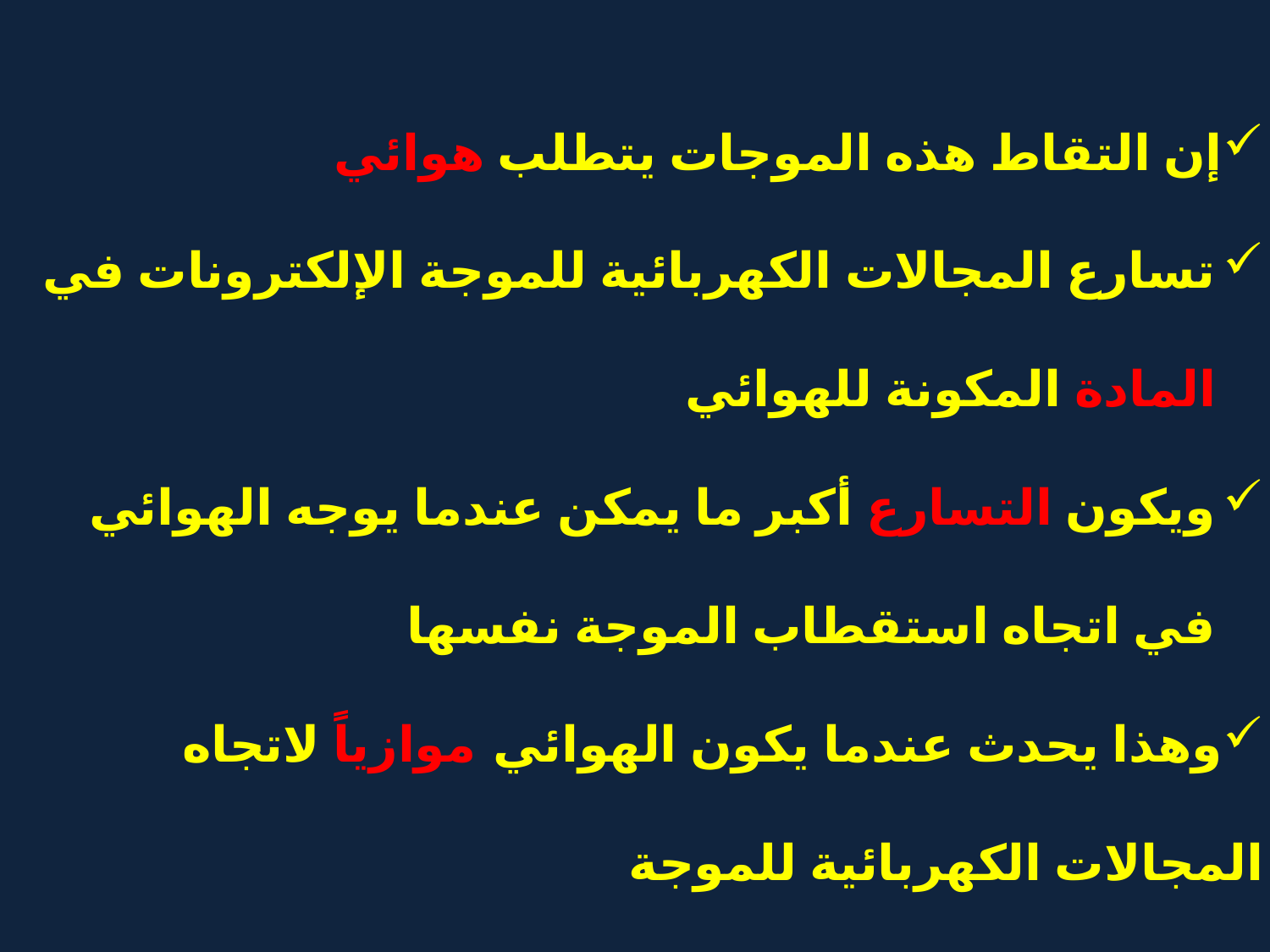

إن التقاط هذه الموجات يتطلب هوائي
تسارع المجالات الكهربائية للموجة الإلكترونات في المادة المكونة للهوائي
ويكون التسارع أكبر ما يمكن عندما يوجه الهوائي في اتجاه استقطاب الموجة نفسها
وهذا يحدث عندما يكون الهوائي موازياً لاتجاه المجالات الكهربائية للموجة